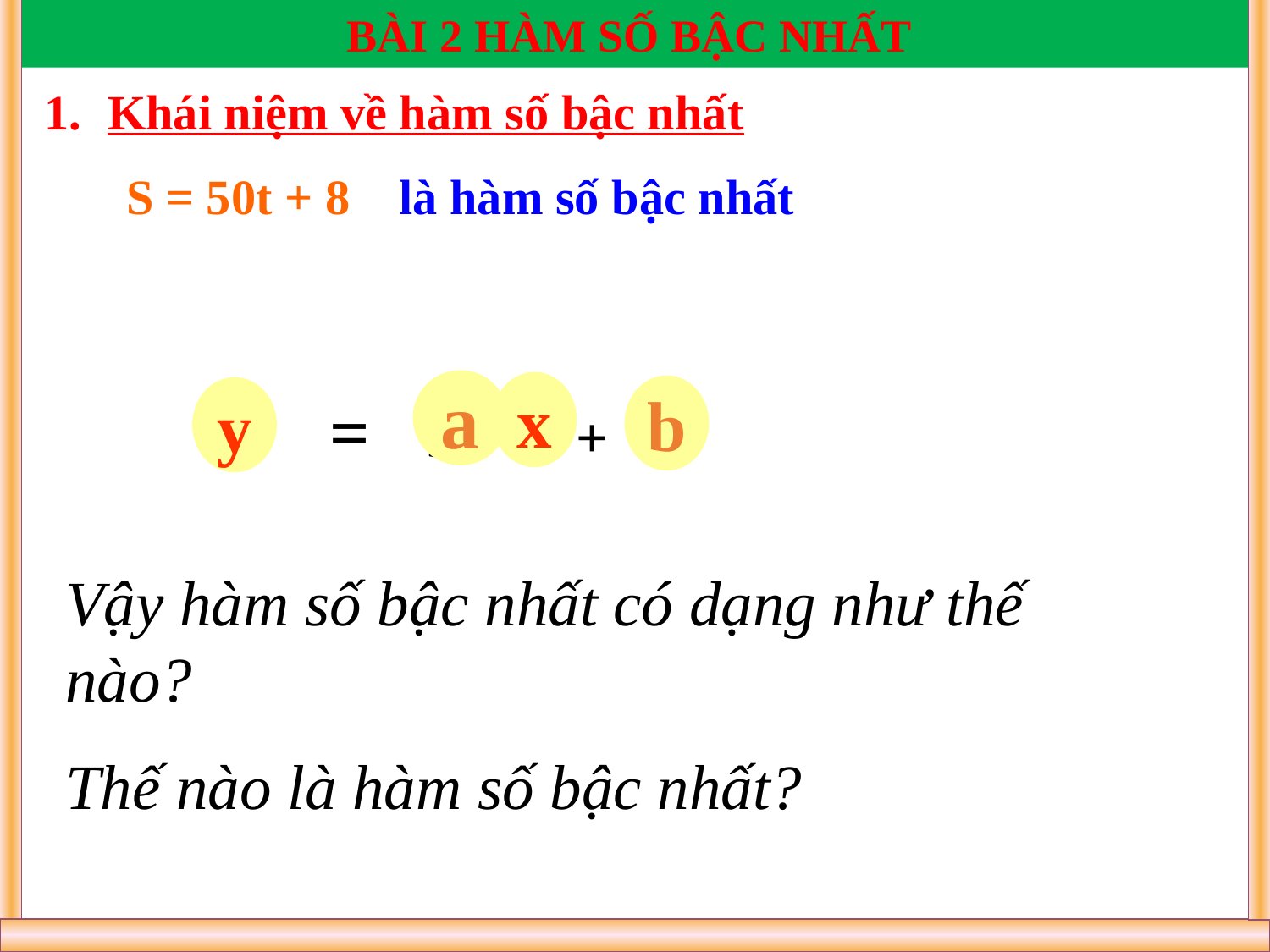

BÀI 2 HÀM SỐ BẬC NHẤT

Khái niệm về hàm số bậc nhất
S = 50t + 8    là hàm số bậc nhất
a
x
b
y
S    =    50 t   +   8
Vậy hàm số bậc nhất có dạng như thế nào?
Thế nào là hàm số bậc nhất?